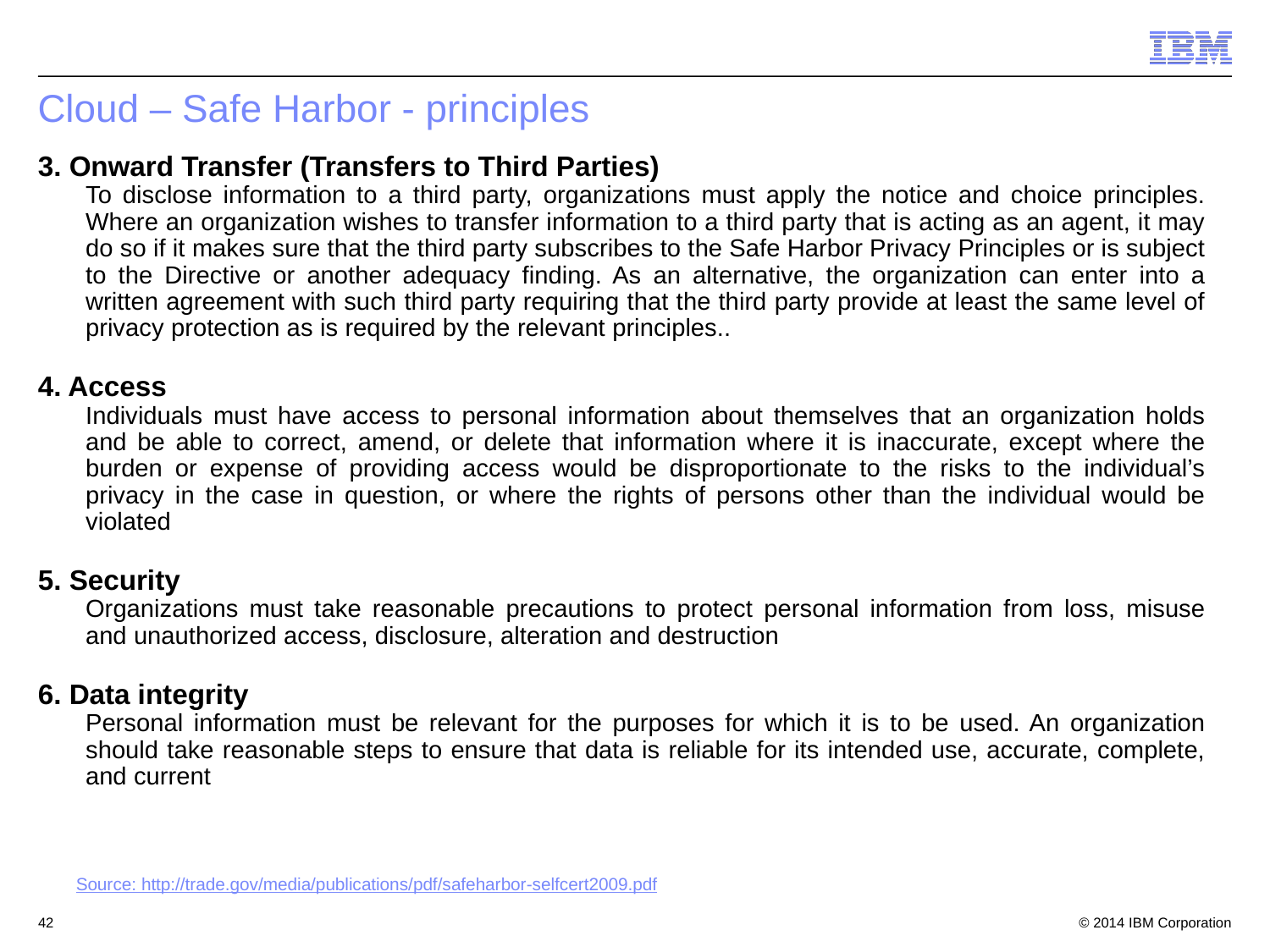

Cloud – Safe Harbor - principles
3. Onward Transfer (Transfers to Third Parties)
	To disclose information to a third party, organizations must apply the notice and choice principles. Where an organization wishes to transfer information to a third party that is acting as an agent, it may do so if it makes sure that the third party subscribes to the Safe Harbor Privacy Principles or is subject to the Directive or another adequacy finding. As an alternative, the organization can enter into a written agreement with such third party requiring that the third party provide at least the same level of privacy protection as is required by the relevant principles..

4. Access
	Individuals must have access to personal information about themselves that an organization holds and be able to correct, amend, or delete that information where it is inaccurate, except where the burden or expense of providing access would be disproportionate to the risks to the individual’s privacy in the case in question, or where the rights of persons other than the individual would be violated

5. Security
	Organizations must take reasonable precautions to protect personal information from loss, misuse and unauthorized access, disclosure, alteration and destruction

6. Data integrity
	Personal information must be relevant for the purposes for which it is to be used. An organization should take reasonable steps to ensure that data is reliable for its intended use, accurate, complete, and current

Source: http://trade.gov/media/publications/pdf/safeharbor-selfcert2009.pdf
42